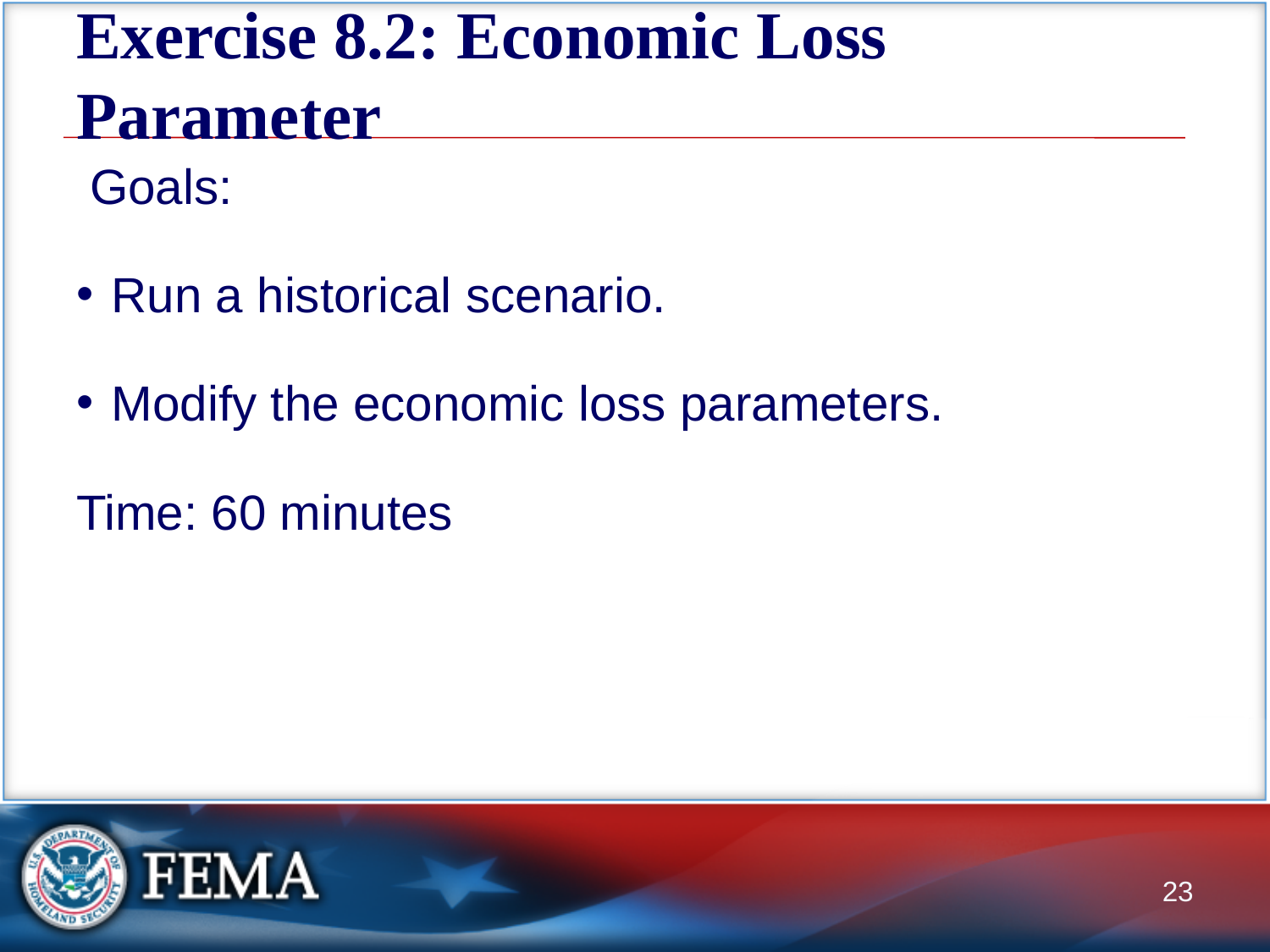

# Exercise 8.2: Economic Loss Parameter
 Goals:
Run a historical scenario.
Modify the economic loss parameters.
Time: 60 minutes
23